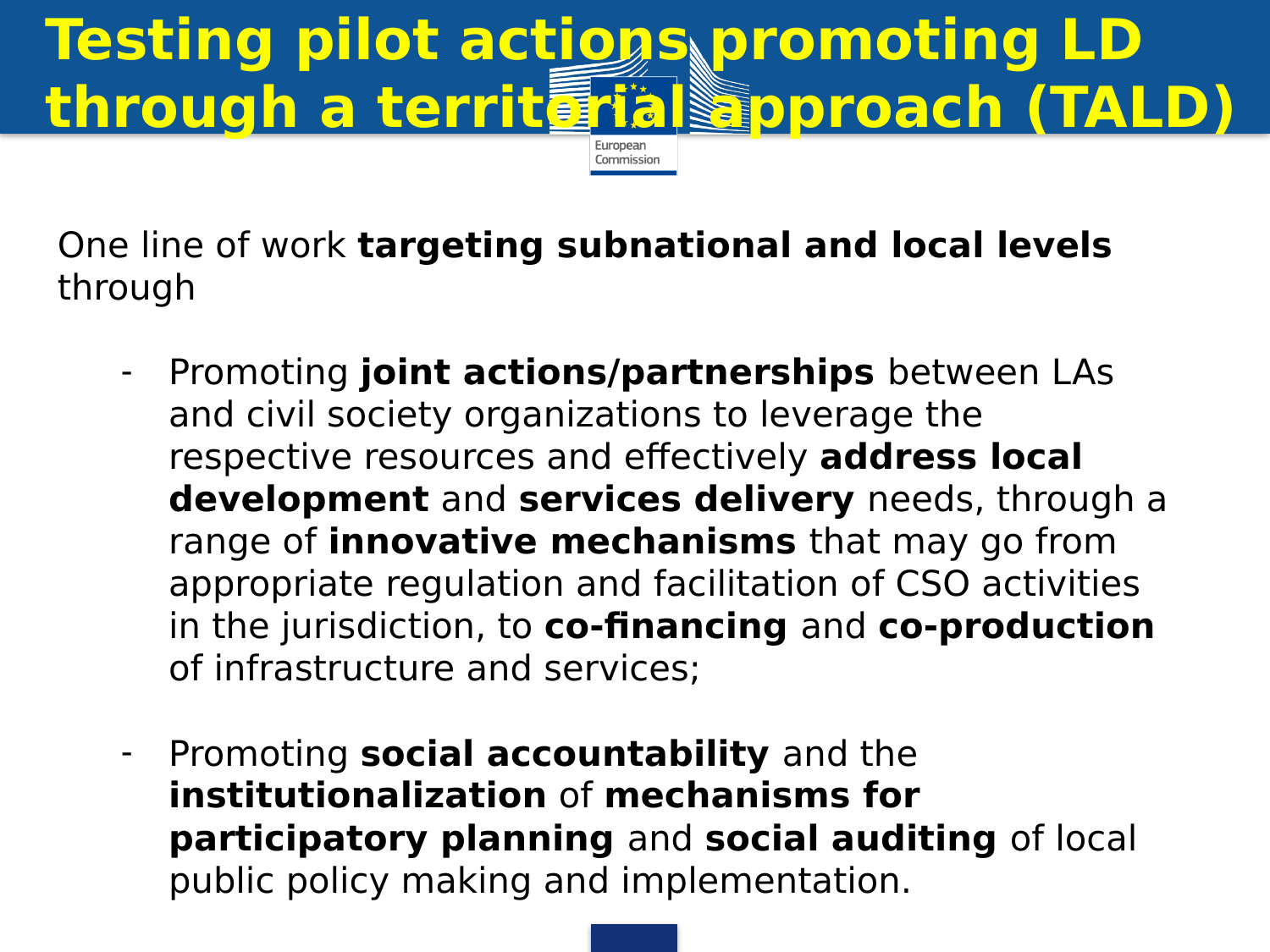

Testing pilot actions promoting LD
through a territorial approach (TALD)

One line of work targeting subnational and local levels through

Promoting joint actions/partnerships between LAs and civil society organizations to leverage the respective resources and effectively address local development and services delivery needs, through a range of innovative mechanisms that may go from appropriate regulation and facilitation of CSO activities in the jurisdiction, to co-financing and co-production of infrastructure and services;

Promoting social accountability and the institutionalization of mechanisms for participatory planning and social auditing of local public policy making and implementation.